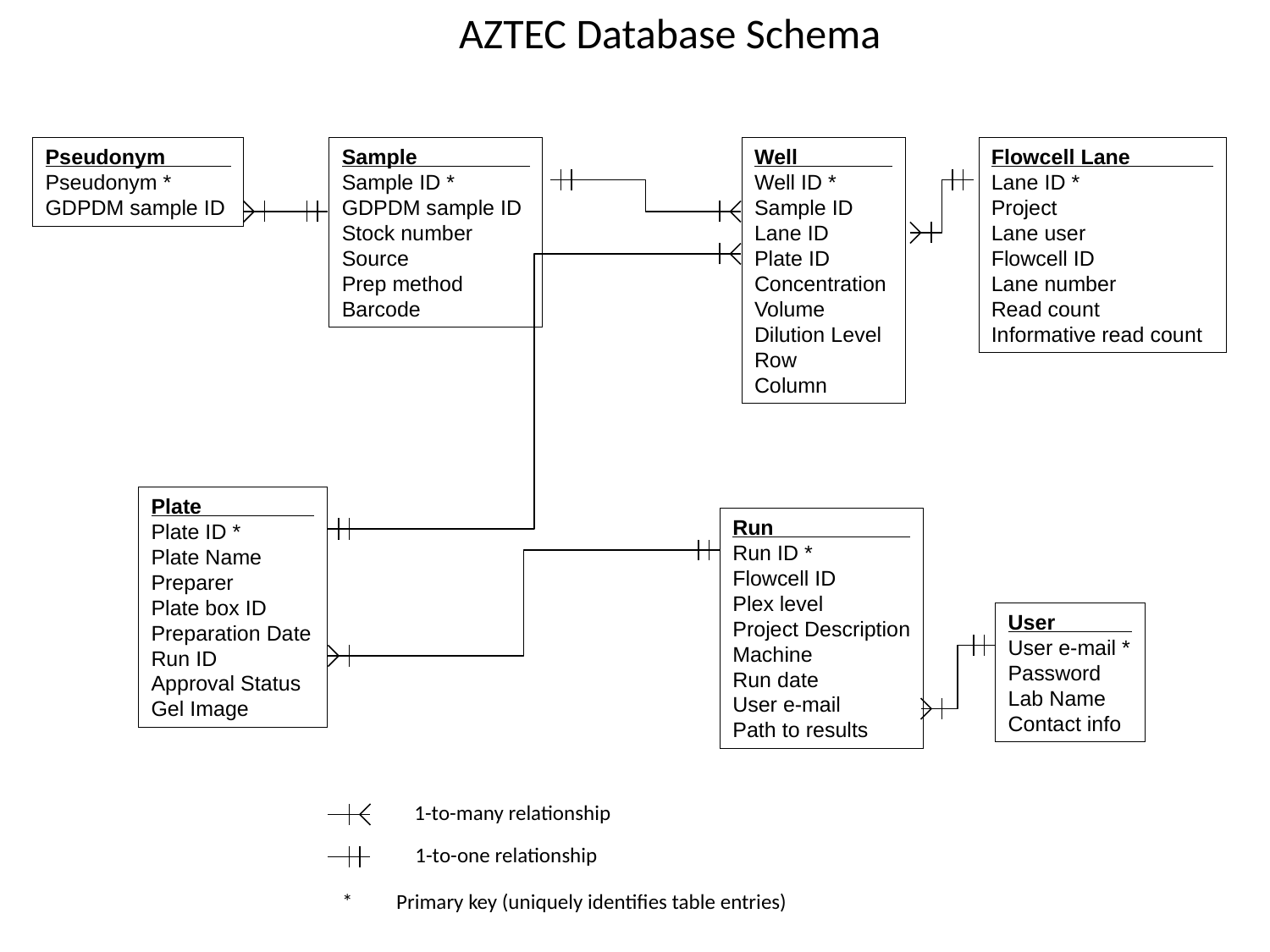

AZTEC Database Schema
Pseudonym
Pseudonym *
GDPDM sample ID
Sample
Sample ID *
GDPDM sample ID
Stock number
Source
Prep method
Barcode
Well
Well ID *
Sample ID
Lane ID
Plate ID
Concentration
Volume
Dilution Level
Row
Column
Flowcell Lane
Lane ID *
Project
Lane user
Flowcell ID
Lane number
Read count
Informative read count
Plate
Plate ID *
Plate Name
Preparer
Plate box ID
Preparation Date
Run ID
Approval Status
Gel Image
Run
Run ID *
Flowcell ID
Plex level
Project Description
Machine
Run date
User e-mail
Path to results
User
User e-mail *
Password
Lab Name
Contact info
  1-to-many relationship
1-to-one relationship
*         Primary key (uniquely identifies table entries)